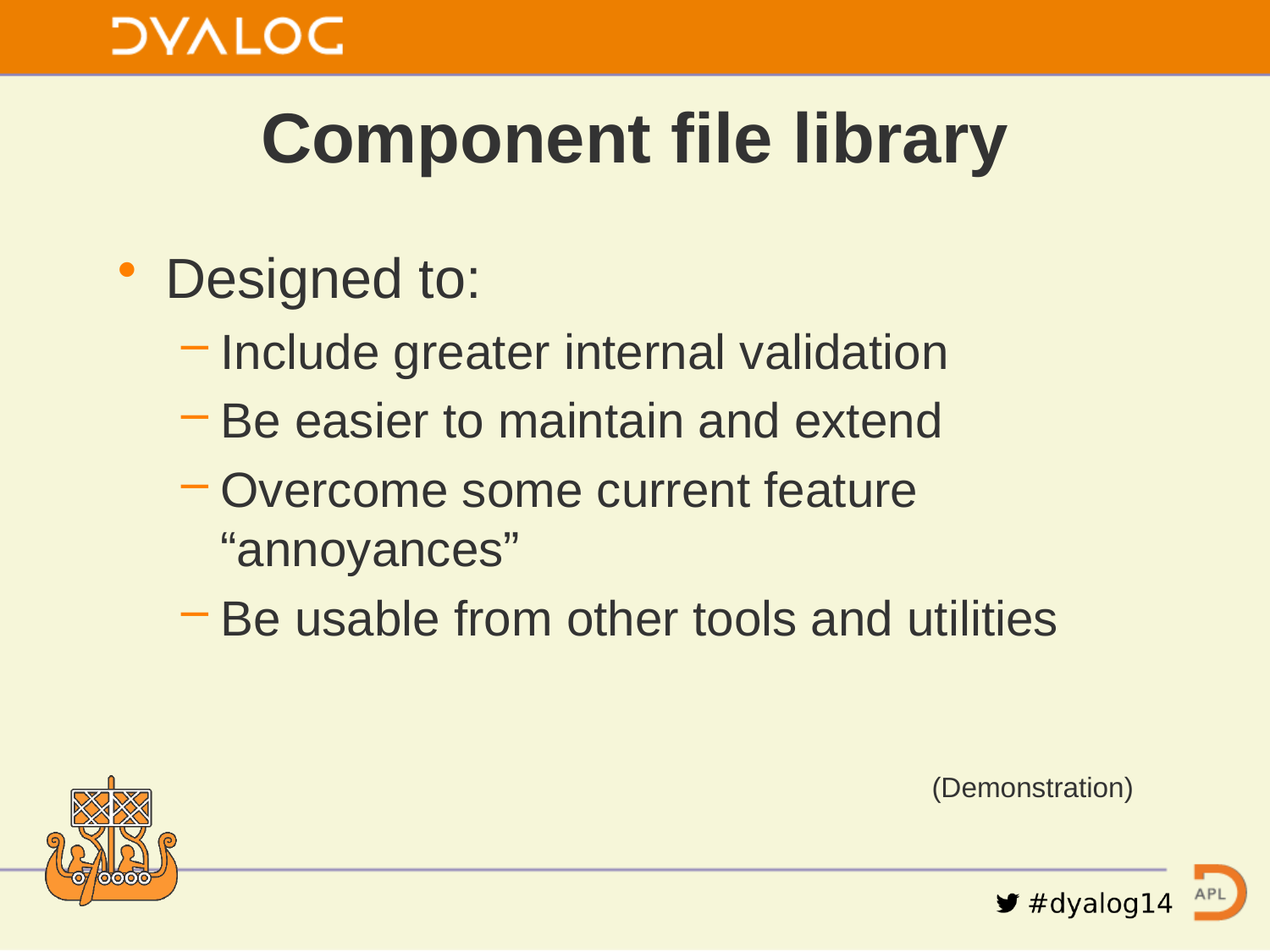

# Component file library
Designed to:
Include greater internal validation
Be easier to maintain and extend
Overcome some current feature “annoyances”
Be usable from other tools and utilities

                                                                                                        (Demonstration)